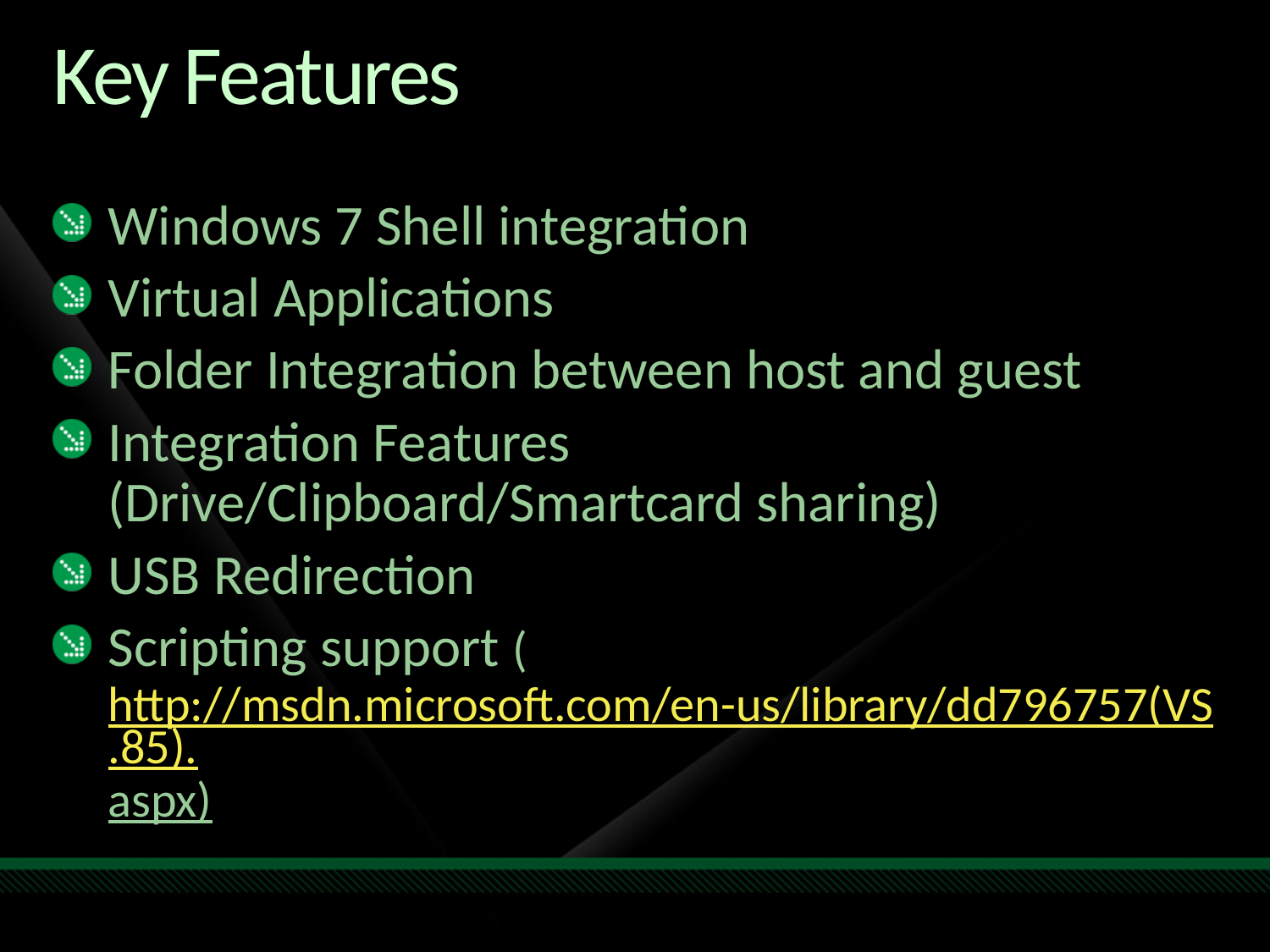

# Key Features
Windows 7 Shell integration
Virtual Applications
Folder Integration between host and guest
Integration Features (Drive/Clipboard/Smartcard sharing)
USB Redirection
Scripting support (http://msdn.microsoft.com/en-us/library/dd796757(VS.85).aspx)